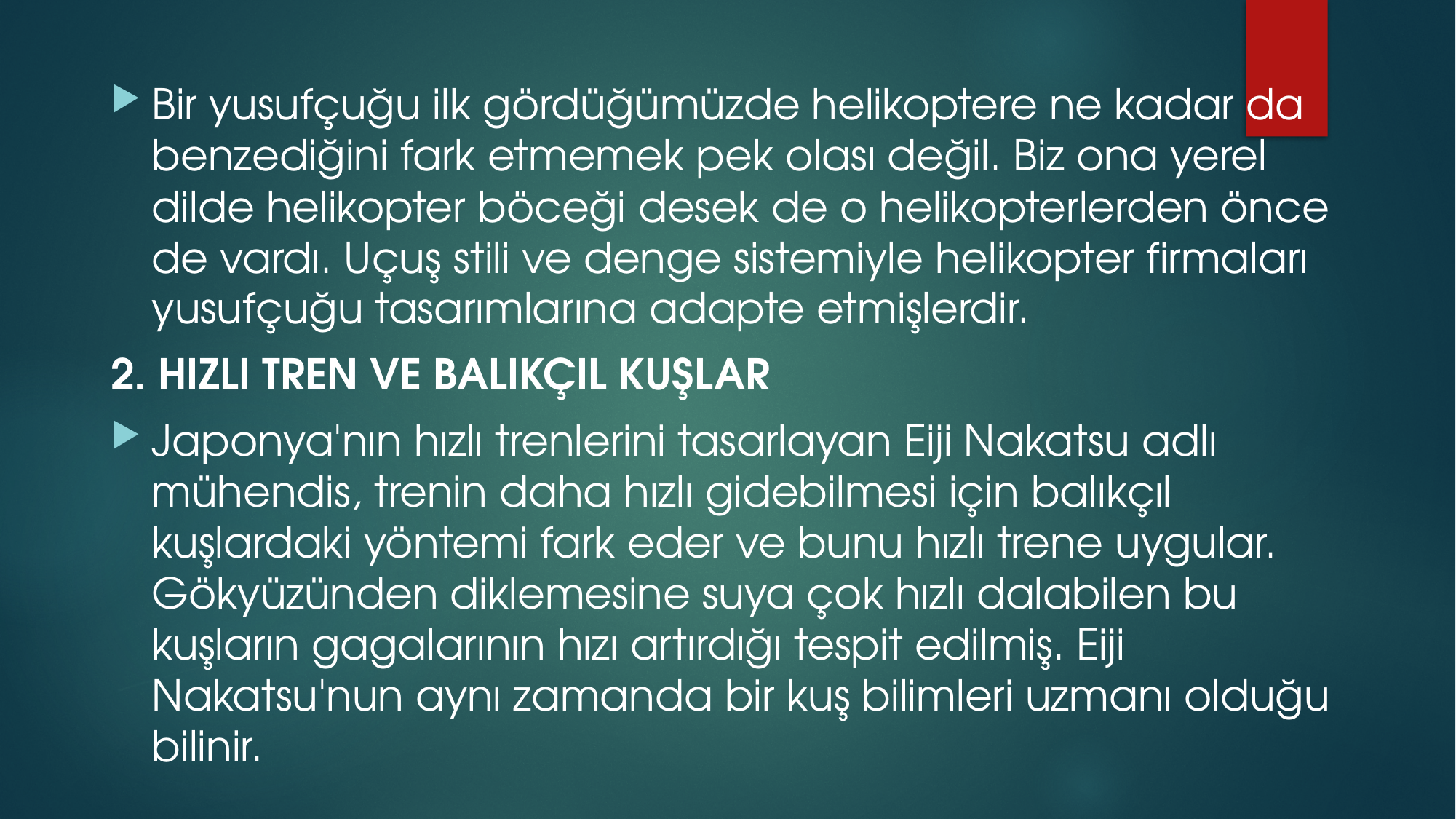

Bir yusufçuğu ilk gördüğümüzde helikoptere ne kadar da benzediğini fark etmemek pek olası değil. Biz ona yerel dilde helikopter böceği desek de o helikopterlerden önce de vardı. Uçuş stili ve denge sistemiyle helikopter firmaları yusufçuğu tasarımlarına adapte etmişlerdir.
2. HIZLI TREN VE BALIKÇIL KUŞLAR
Japonya'nın hızlı trenlerini tasarlayan Eiji Nakatsu adlı mühendis, trenin daha hızlı gidebilmesi için balıkçıl kuşlardaki yöntemi fark eder ve bunu hızlı trene uygular. Gökyüzünden diklemesine suya çok hızlı dalabilen bu kuşların gagalarının hızı artırdığı tespit edilmiş. Eiji Nakatsu'nun aynı zamanda bir kuş bilimleri uzmanı olduğu bilinir.